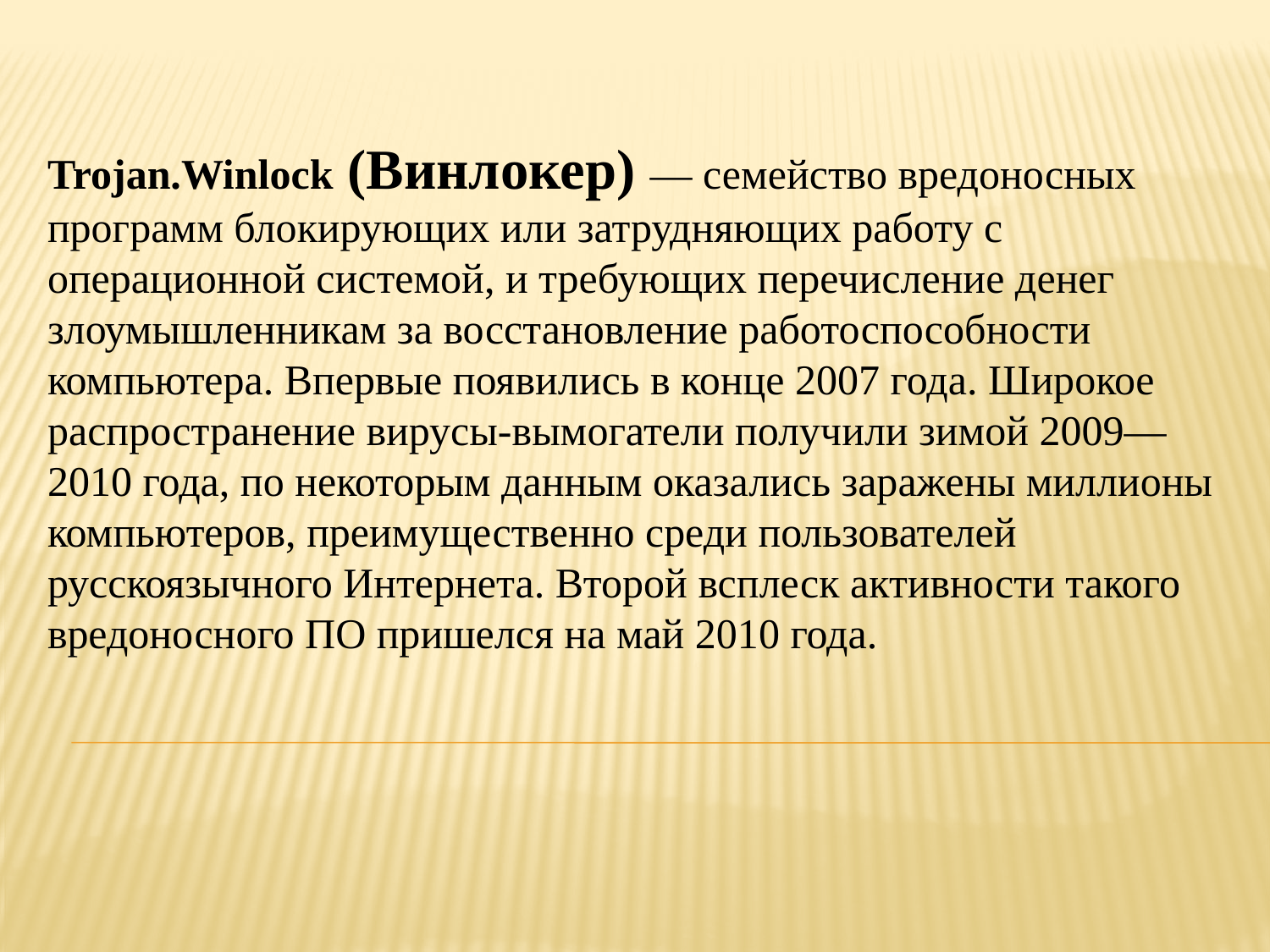

Trojan.Winlock (Винлокер) — семейство вредоносных программ блокирующих или затрудняющих работу с операционной системой, и требующих перечисление денег злоумышленникам за восстановление работоспособности компьютера. Впервые появились в конце 2007 года. Широкое распространение вирусы-вымогатели получили зимой 2009—2010 года, по некоторым данным оказались заражены миллионы компьютеров, преимущественно среди пользователей русскоязычного Интернета. Второй всплеск активности такого вредоносного ПО пришелся на май 2010 года.